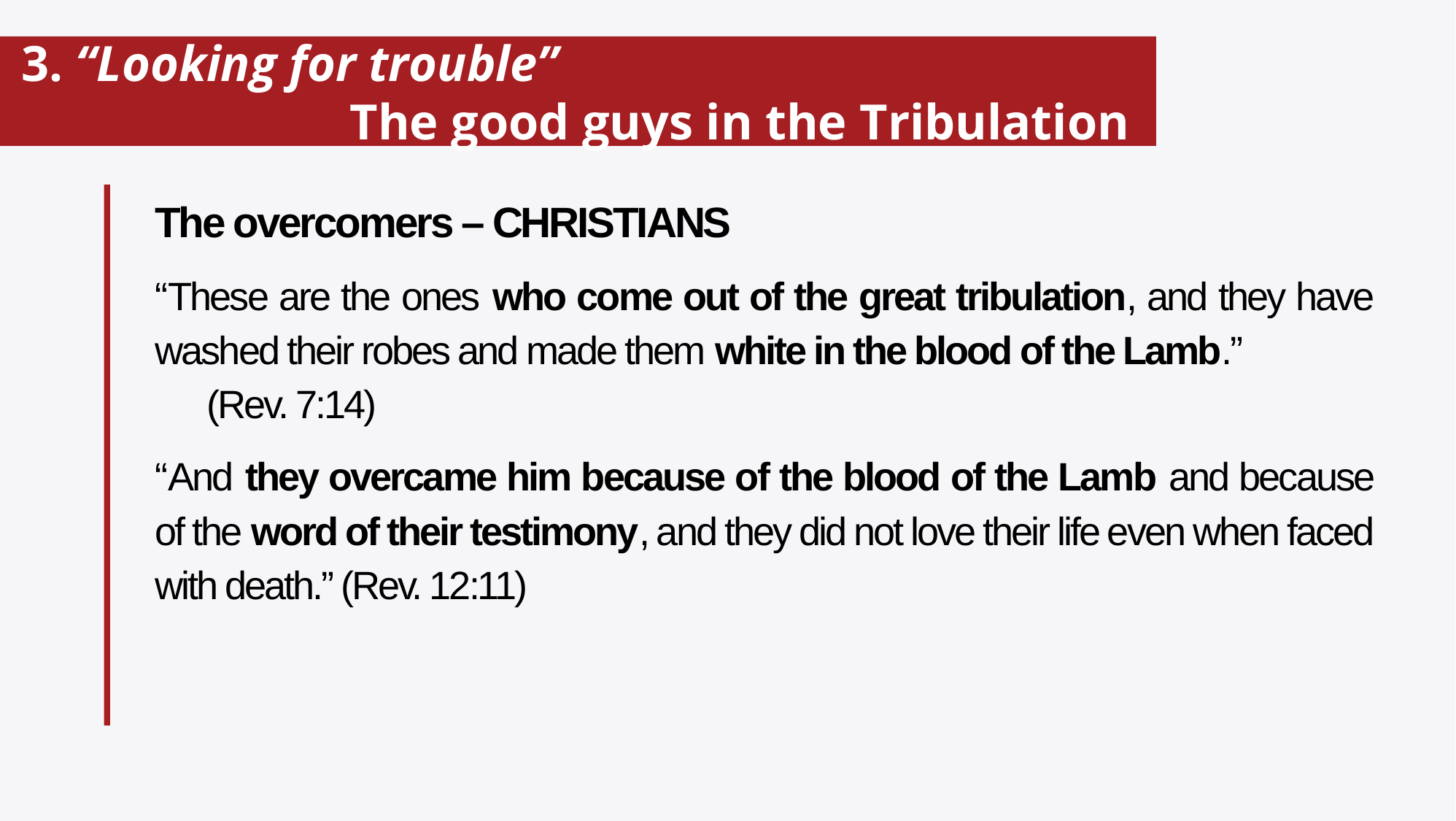

# 3. “Looking for trouble” The good guys in the Tribulation
The overcomers – CHRISTIANS
“These are the ones who come out of the great tribulation, and they have washed their robes and made them white in the blood of the Lamb.”                      (Rev. 7:14)
“And they overcame him because of the blood of the Lamb and because of the word of their testimony, and they did not love their life even when faced with death.” (Rev. 12:11)